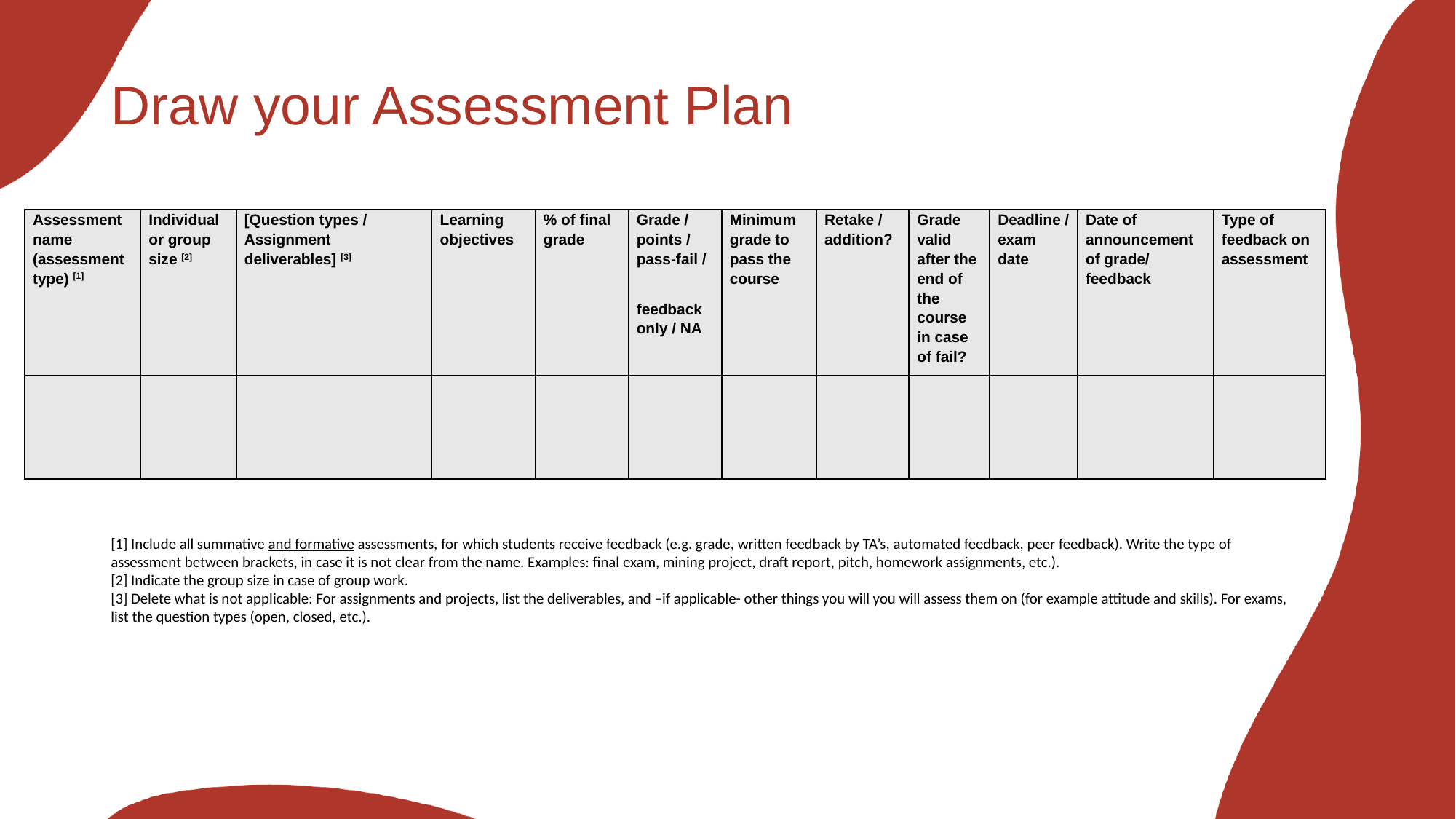

# Draw your Assessment Plan
| Assessment name (assessment type) [1] | Individual or group size [2] | [Question types / Assignment deliverables] [3] | Learning objectives | % of final grade | Grade / points / pass-fail / feedback only / NA | Minimum grade to pass the course | Retake / addition? | Grade valid after the end of the course in case of fail? | Deadline / exam date | Date of announcement of grade/ feedback | Type of feedback on assessment |
| --- | --- | --- | --- | --- | --- | --- | --- | --- | --- | --- | --- |
|  |  |  |  |  |  |  |  |  |  |  |  |
[1] Include all summative and formative assessments, for which students receive feedback (e.g. grade, written feedback by TA’s, automated feedback, peer feedback). Write the type of assessment between brackets, in case it is not clear from the name. Examples: final exam, mining project, draft report, pitch, homework assignments, etc.).
[2] Indicate the group size in case of group work.
[3] Delete what is not applicable: For assignments and projects, list the deliverables, and –if applicable- other things you will you will assess them on (for example attitude and skills). For exams, list the question types (open, closed, etc.).